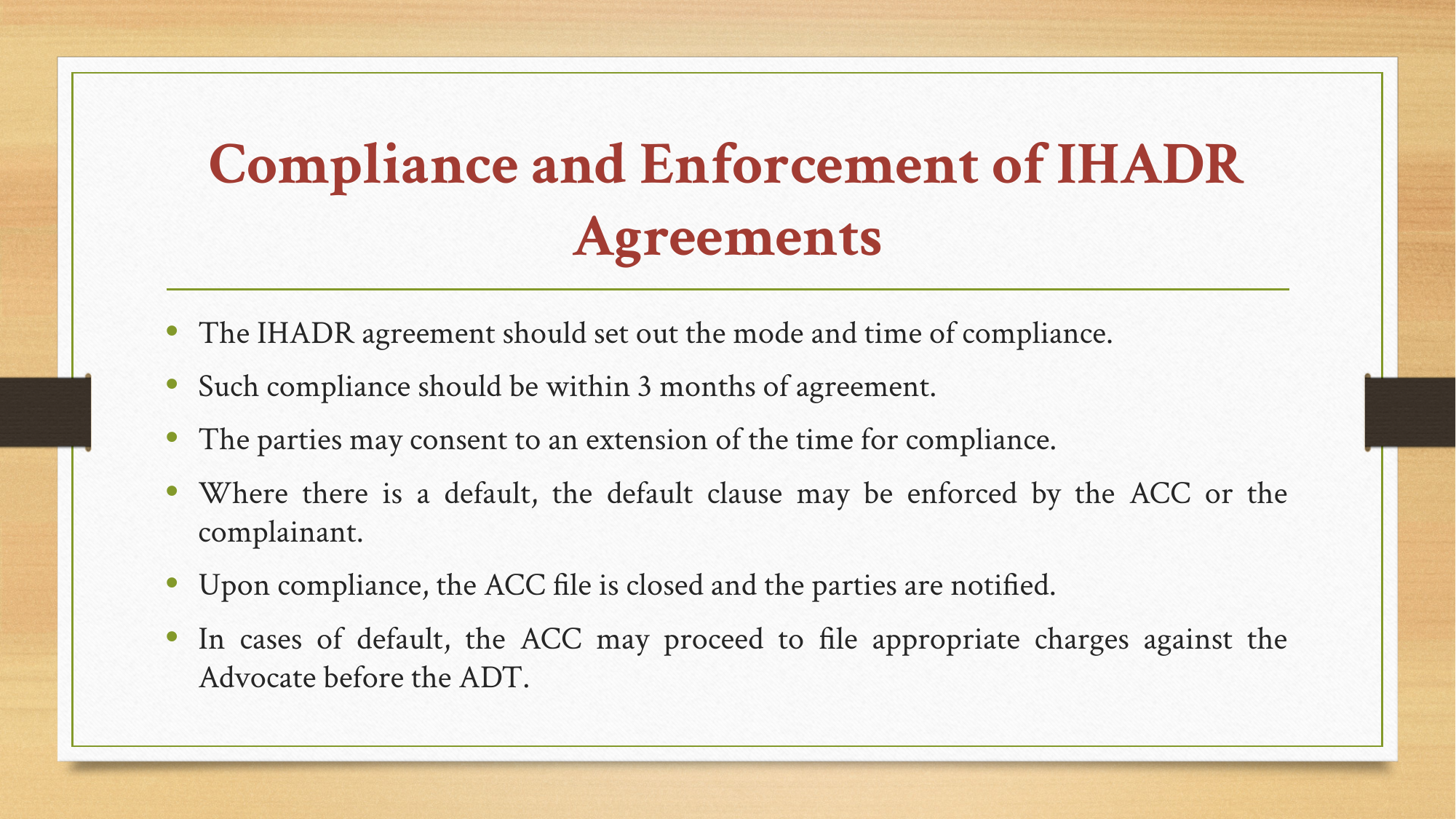

# Compliance and Enforcement of IHADR Agreements
The IHADR agreement should set out the mode and time of compliance.
Such compliance should be within 3 months of agreement.
The parties may consent to an extension of the time for compliance.
Where there is a default, the default clause may be enforced by the ACC or the complainant.
Upon compliance, the ACC file is closed and the parties are notified.
In cases of default, the ACC may proceed to file appropriate charges against the Advocate before the ADT.